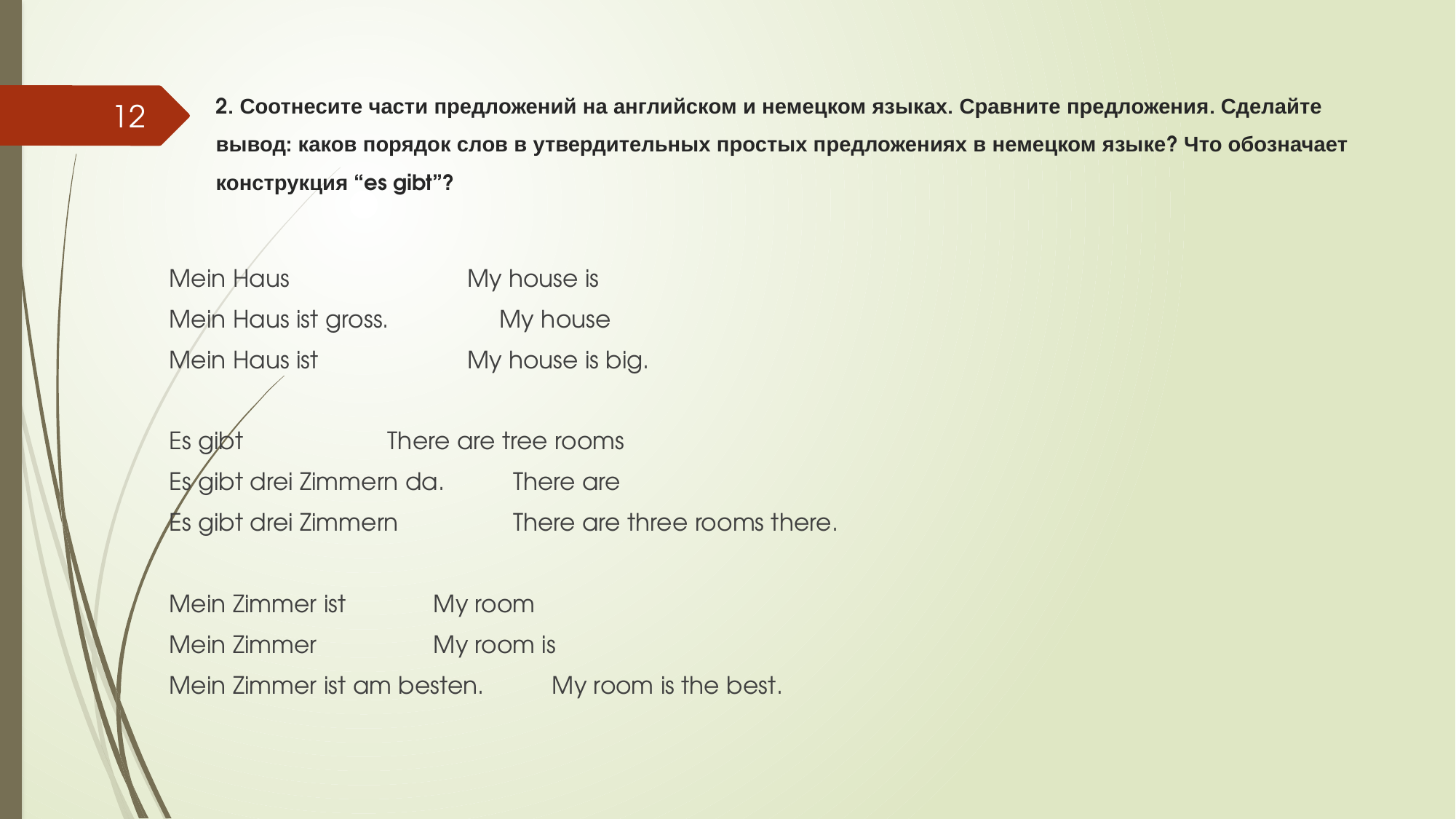

# 2. Соотнесите части предложений на английском и немецком языках. Сравните предложения. Сделайте вывод: каков порядок слов в утвердительных простых предложениях в немецком языке? Что обозначает конструкция “es gibt”?
12
Mein Haus 			             My house is
Mein Haus ist gross.		     My house
Mein Haus ist			             My house is big.

Es gibt				              There are tree rooms
Es gibt drei Zimmern da.	       There are
Es gibt drei Zimmern		       There are three rooms there.

Mein Zimmer ist			        My room
Mein Zimmer 			        My room is
Mein Zimmer ist am besten.	My room is the best.